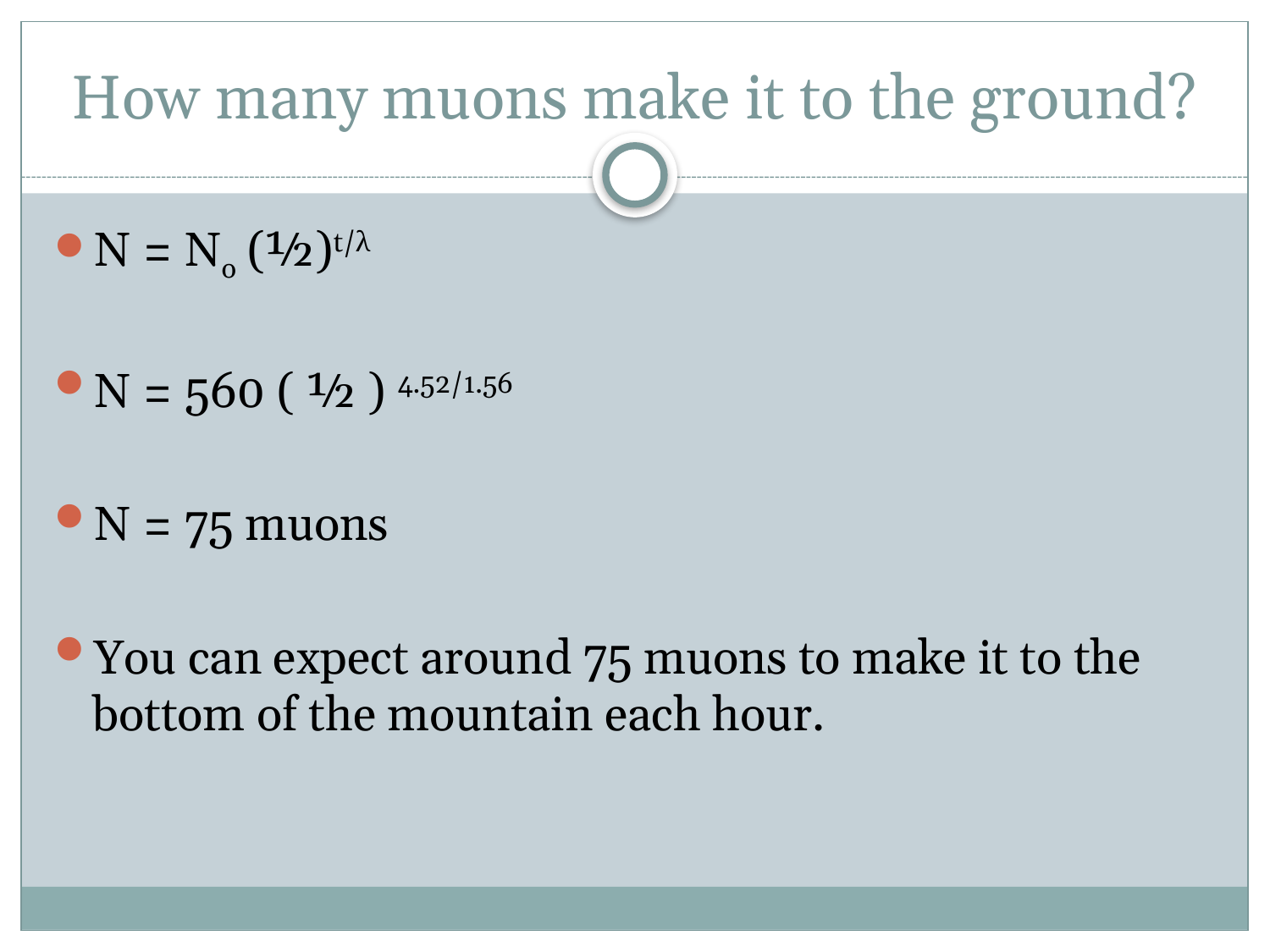

# How many muons make it to the ground?
N = No (½)t/λ

N = 560 ( ½ ) 4.52/1.56

N = 75 muons

You can expect around 75 muons to make it to the bottom of the mountain each hour.